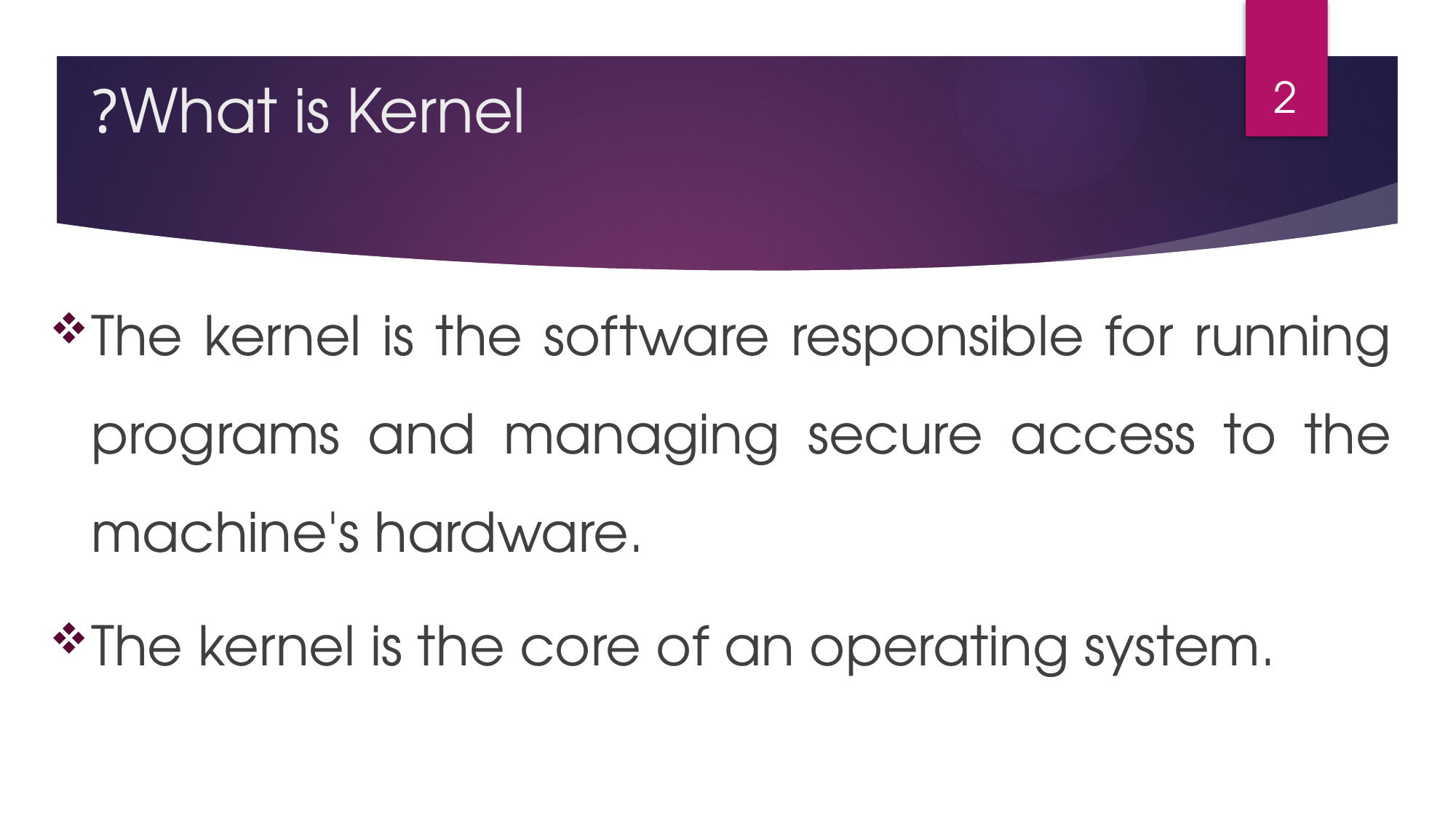

# What is Kernel?
2
The kernel is the software responsible for running programs and managing secure access to the machine's hardware.
The kernel is the core of an operating system.